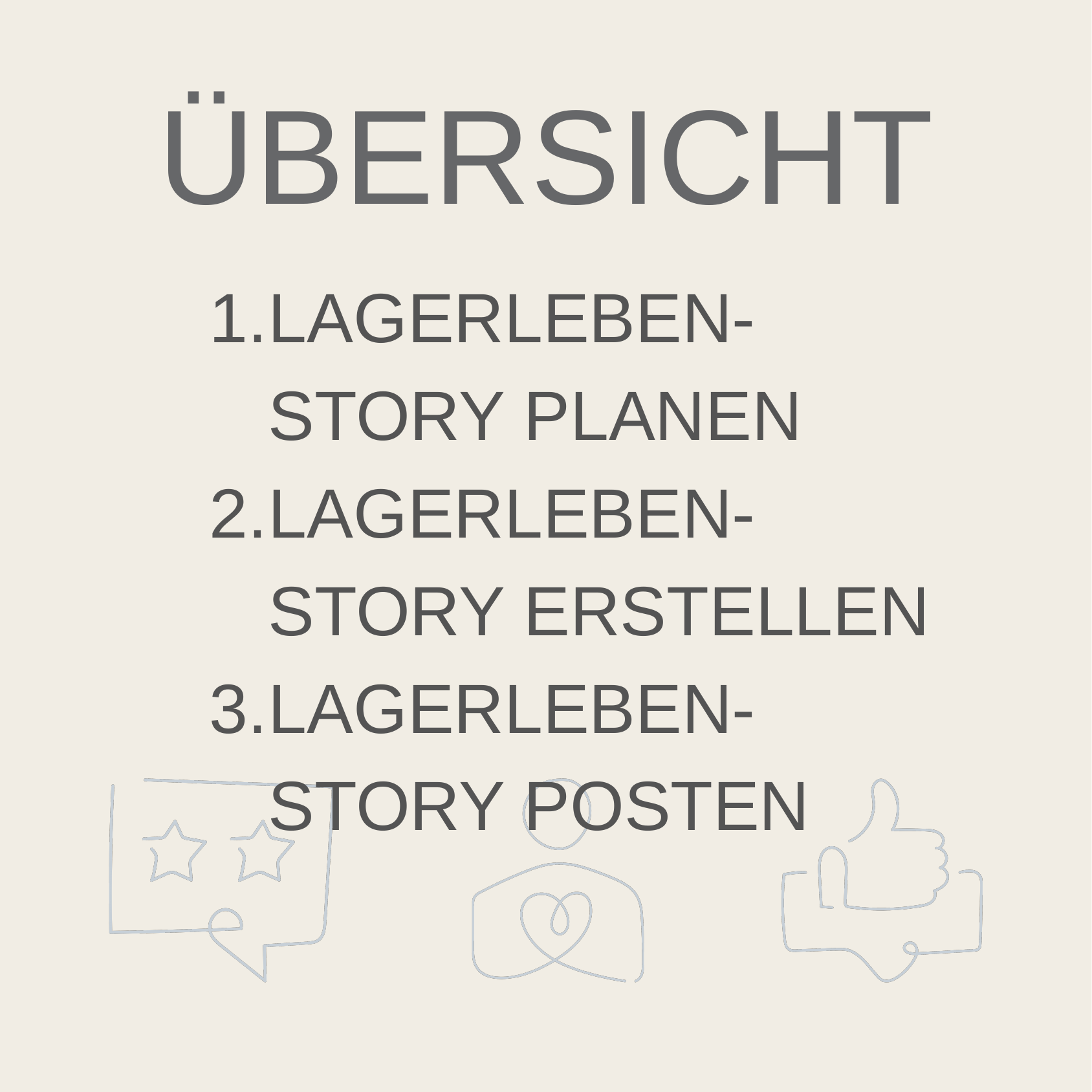

ÜBERSICHT
LAGERLEBEN-STORY PLANEN
LAGERLEBEN-STORY ERSTELLEN
LAGERLEBEN-STORY POSTEN